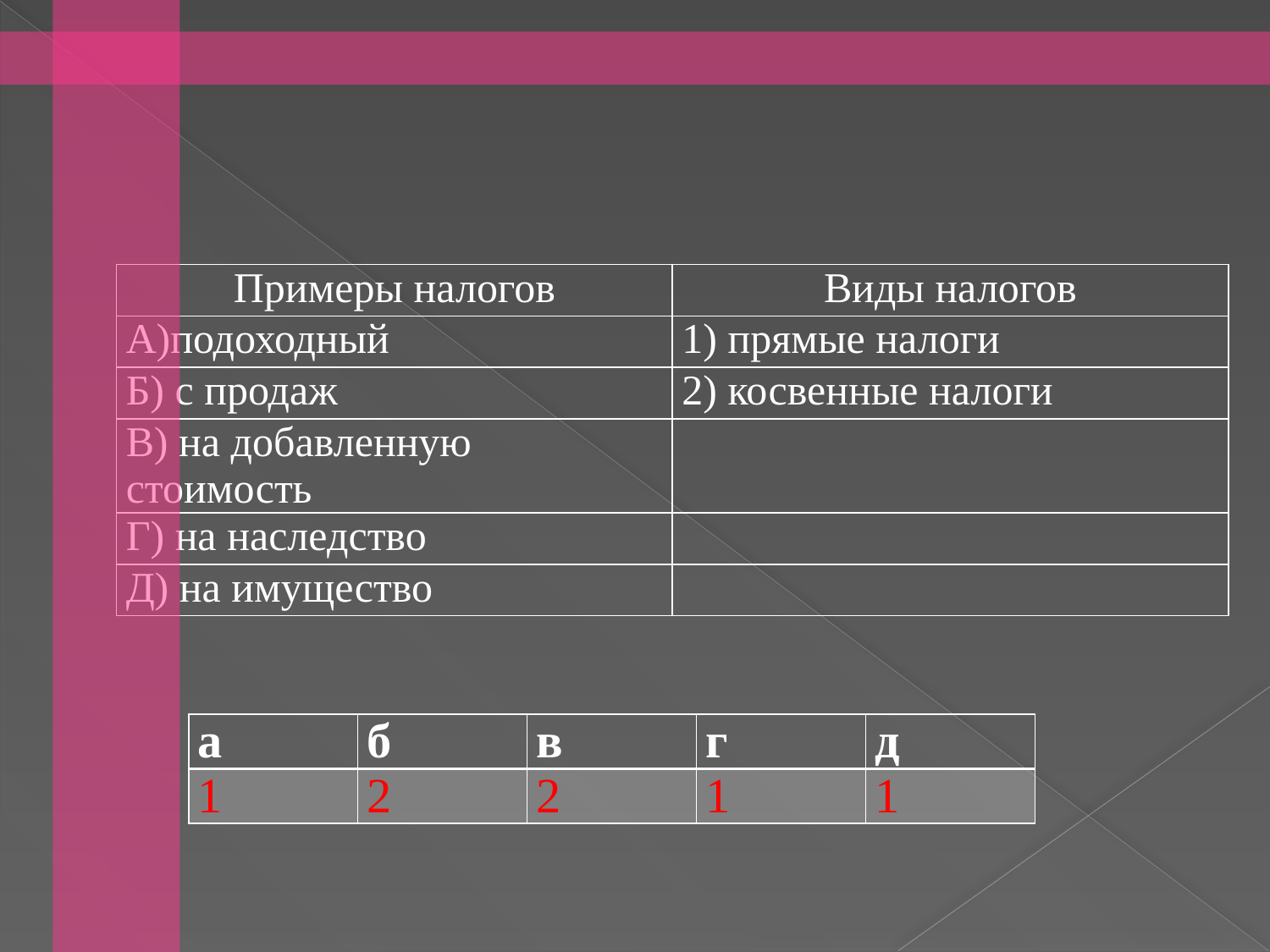

#
| Примеры налогов | Виды налогов |
| --- | --- |
| А)подоходный | 1) прямые налоги |
| Б) с продаж | 2) косвенные налоги |
| В) на добавленную стоимость |  |
| Г) на наследство |  |
| Д) на имущество |  |
| а | б | в | г | д |
| --- | --- | --- | --- | --- |
| 1 | 2 | 2 | 1 | 1 |